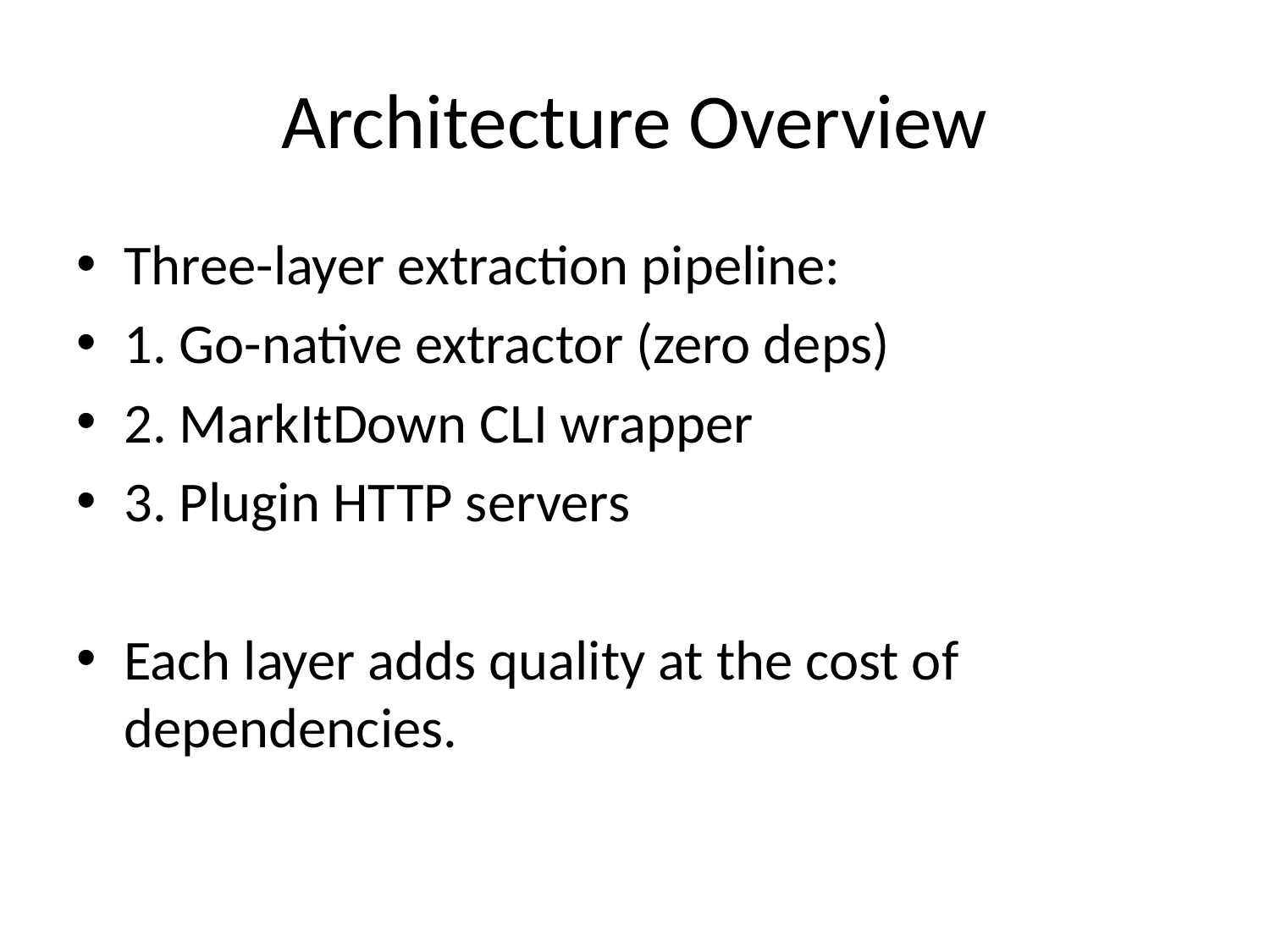

# Architecture Overview
Three-layer extraction pipeline:
1. Go-native extractor (zero deps)
2. MarkItDown CLI wrapper
3. Plugin HTTP servers

Each layer adds quality at the cost of dependencies.